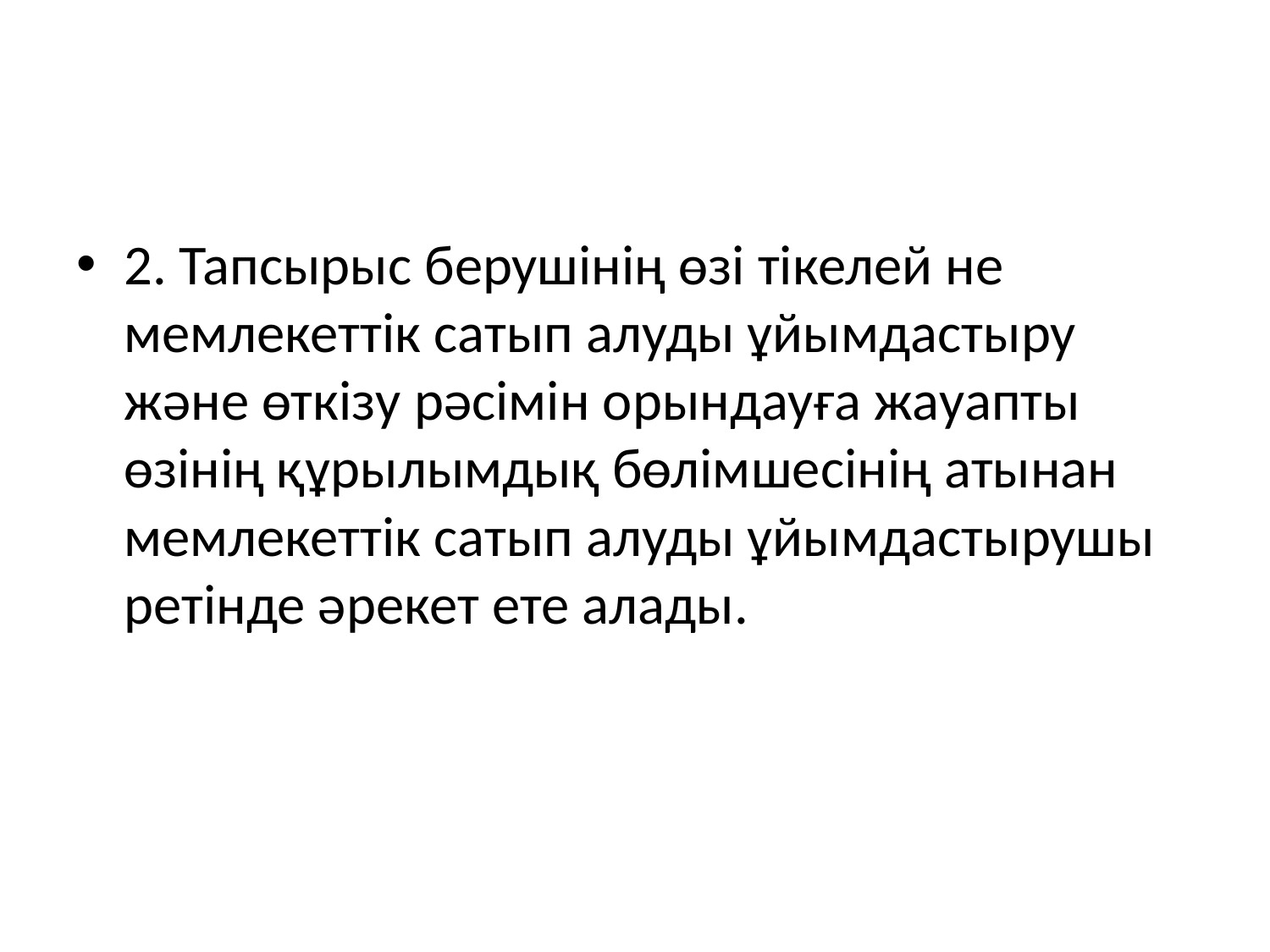

2. Тапсырыс берушінің өзі тікелей не мемлекеттік сатып алуды ұйымдастыру және өткізу рәсімін орындауға жауапты өзінің құрылымдық бөлімшесінің атынан мемлекеттік сатып алуды ұйымдастырушы ретінде әрекет ете алады.